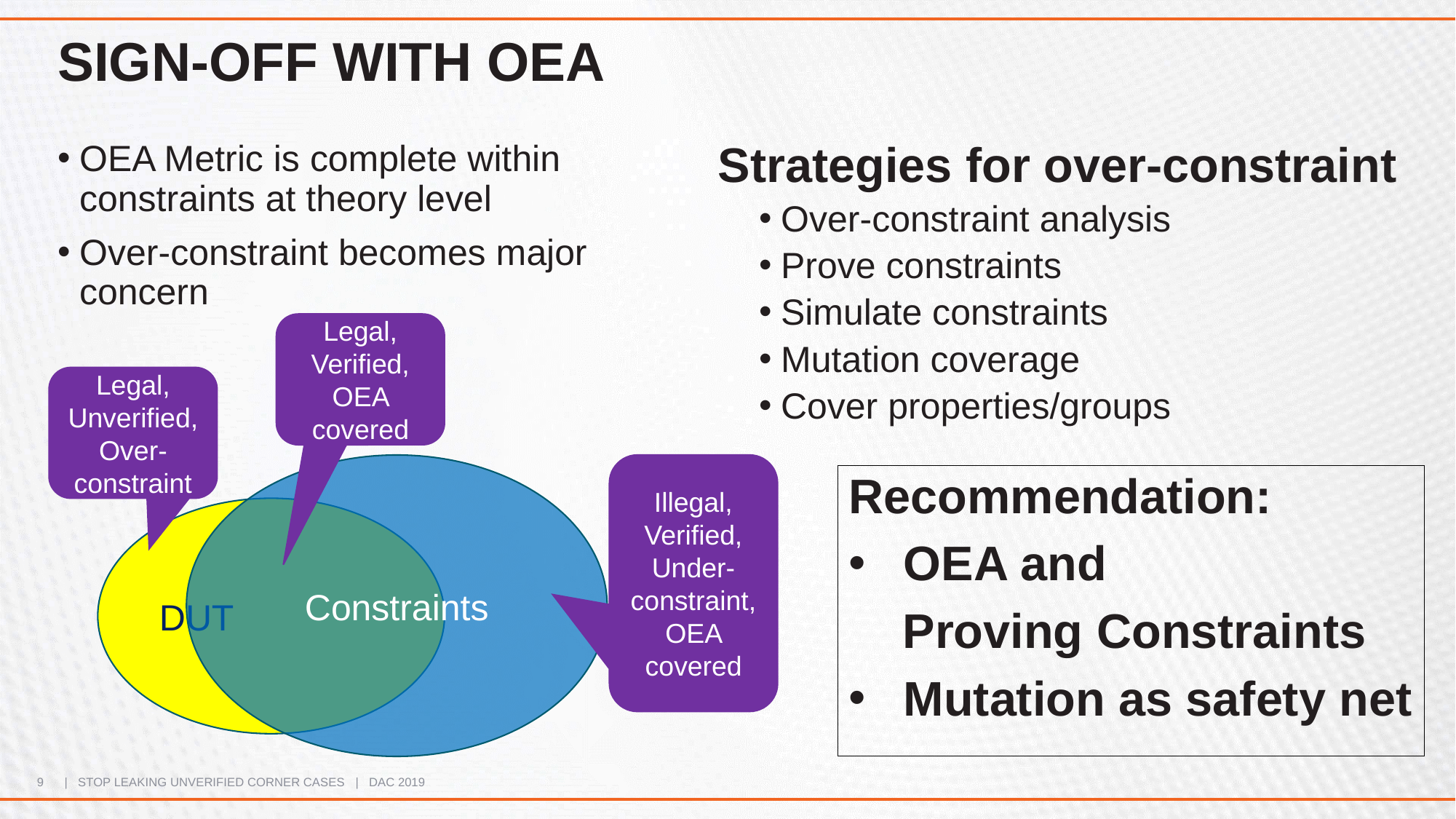

# Sign-off with OEA
OEA Metric is complete within constraints at theory level
Over-constraint becomes major concern
Strategies for over-constraint
Over-constraint analysis
Prove constraints
Simulate constraints
Mutation coverage
Cover properties/groups
Legal, Verified,
OEA covered
Legal, Unverified,
Over-constraint
Constraints
Illegal, Verified,
Under-constraint,
OEA covered
Recommendation:
OEA and
    Proving Constraints
Mutation as safety net
DUT